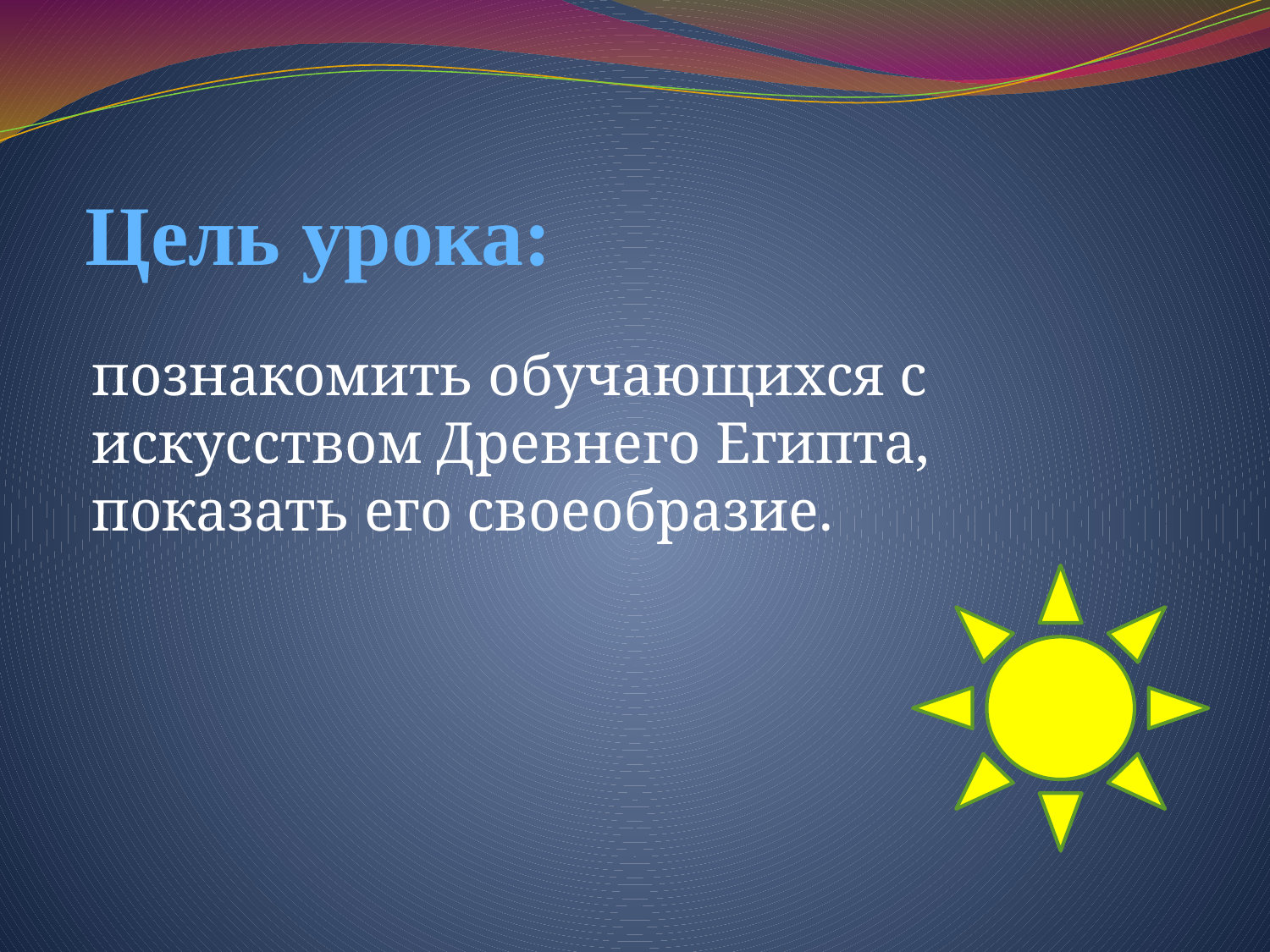

# Цель урока:

познакомить обучающихся с искусством Древнего Египта, показать его своеобразие.